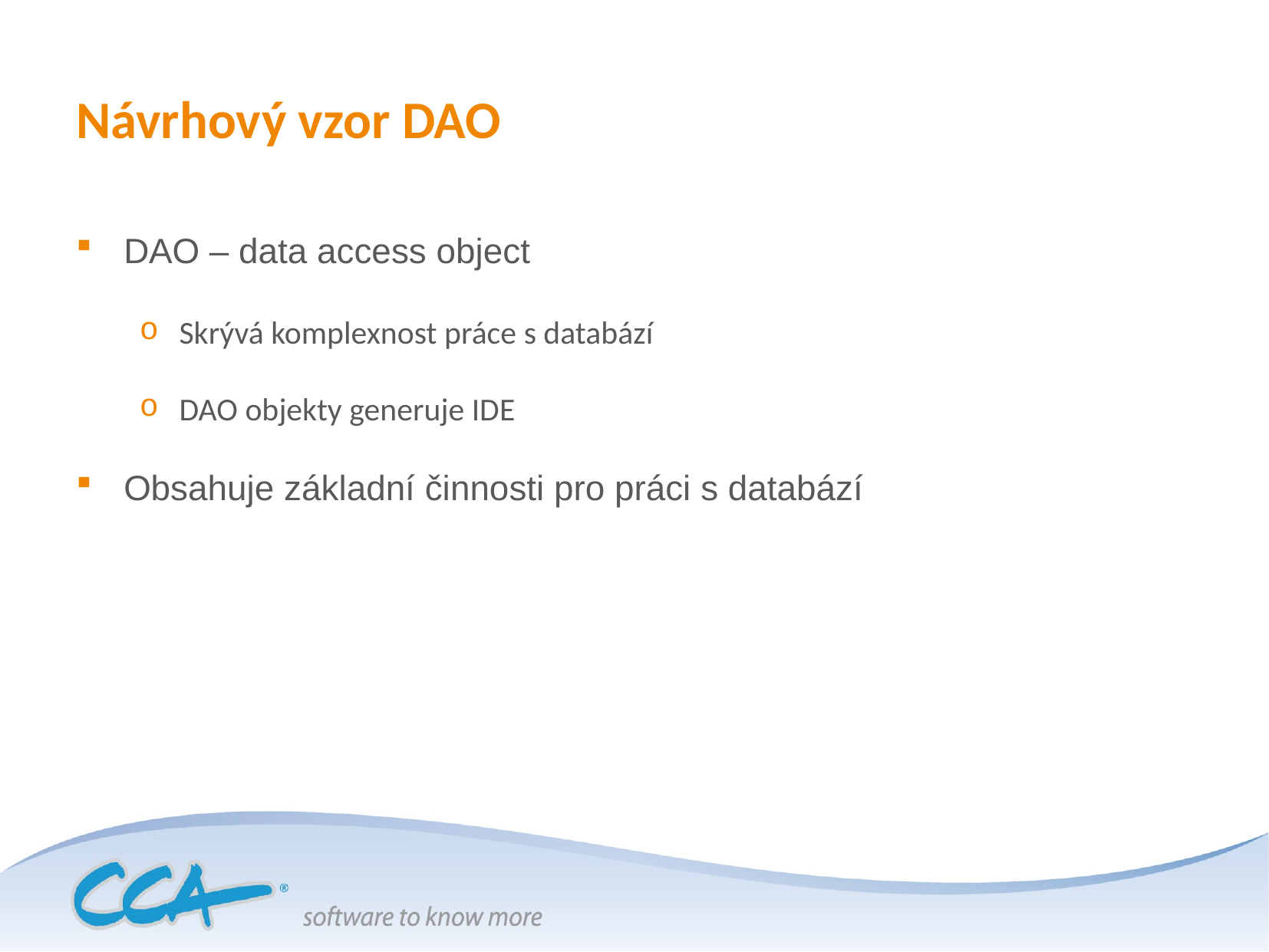

# Návrhový vzor DAO
DAO – data access object
Skrývá komplexnost práce s databází
DAO objekty generuje IDE
Obsahuje základní činnosti pro práci s databází